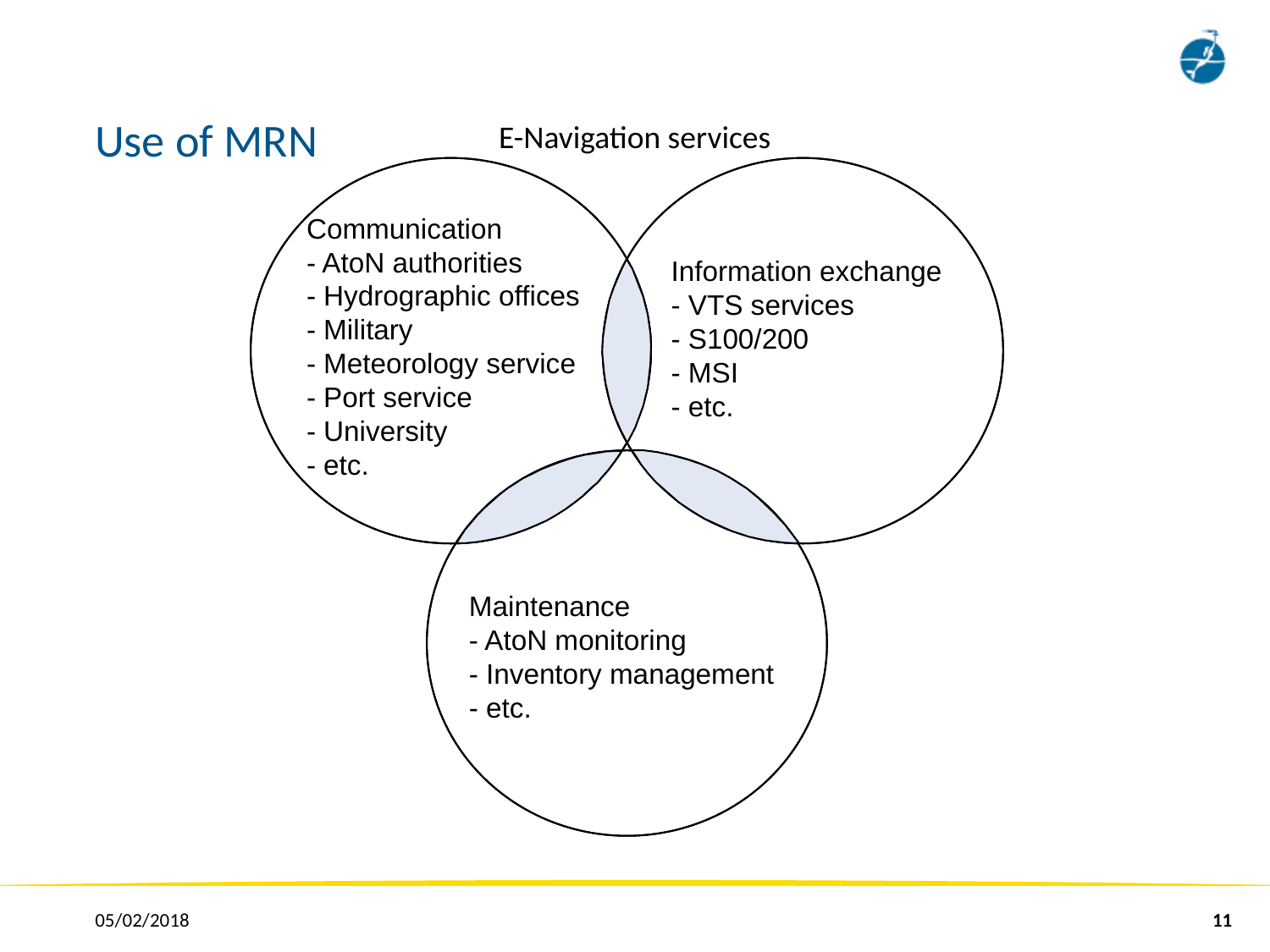

# Use of MRN
E-Navigation services

Information exchange
- VTS services
- S100/200
- MSI
- etc.

Communication
- AtoN authorities
- Hydrographic offices
- Military
- Meteorology service
- Port service
- University
- etc.

Maintenance
- AtoN monitoring
- Inventory management
- etc.
05/02/2018
11